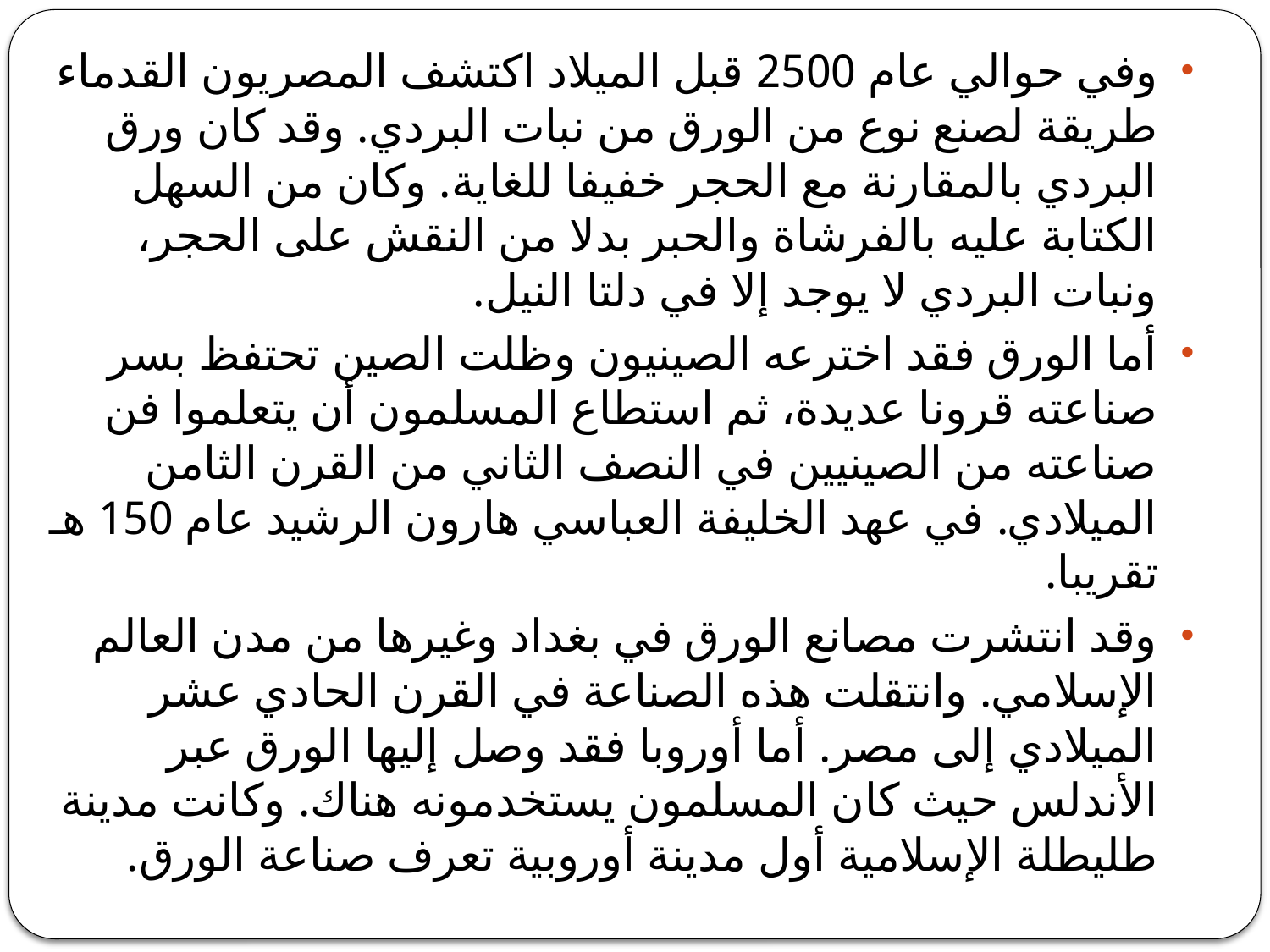

وفي حوالي عام 2500 قبل الميلاد اكتشف المصريون القدماء طريقة لصنع نوع من الورق من نبات البردي. وقد كان ورق البردي بالمقارنة مع الحجر خفيفا للغاية. وكان من السهل الكتابة عليه بالفرشاة والحبر بدلا من النقش على الحجر، ونبات البردي لا يوجد إلا في دلتا النيل.
أما الورق فقد اخترعه الصينيون وظلت الصين تحتفظ بسر صناعته قرونا عديدة، ثم استطاع المسلمون أن يتعلموا فن صناعته من الصينيين في النصف الثاني من القرن الثامن الميلادي. في عهد الخليفة العباسي هارون الرشيد عام 150 هـ تقريبا.
وقد انتشرت مصانع الورق في بغداد وغيرها من مدن العالم الإسلامي. وانتقلت هذه الصناعة في القرن الحادي عشر الميلادي إلى مصر. أما أوروبا فقد وصل إليها الورق عبر الأندلس حيث كان المسلمون يستخدمونه هناك. وكانت مدينة طليطلة الإسلامية أول مدينة أوروبية تعرف صناعة الورق.

#